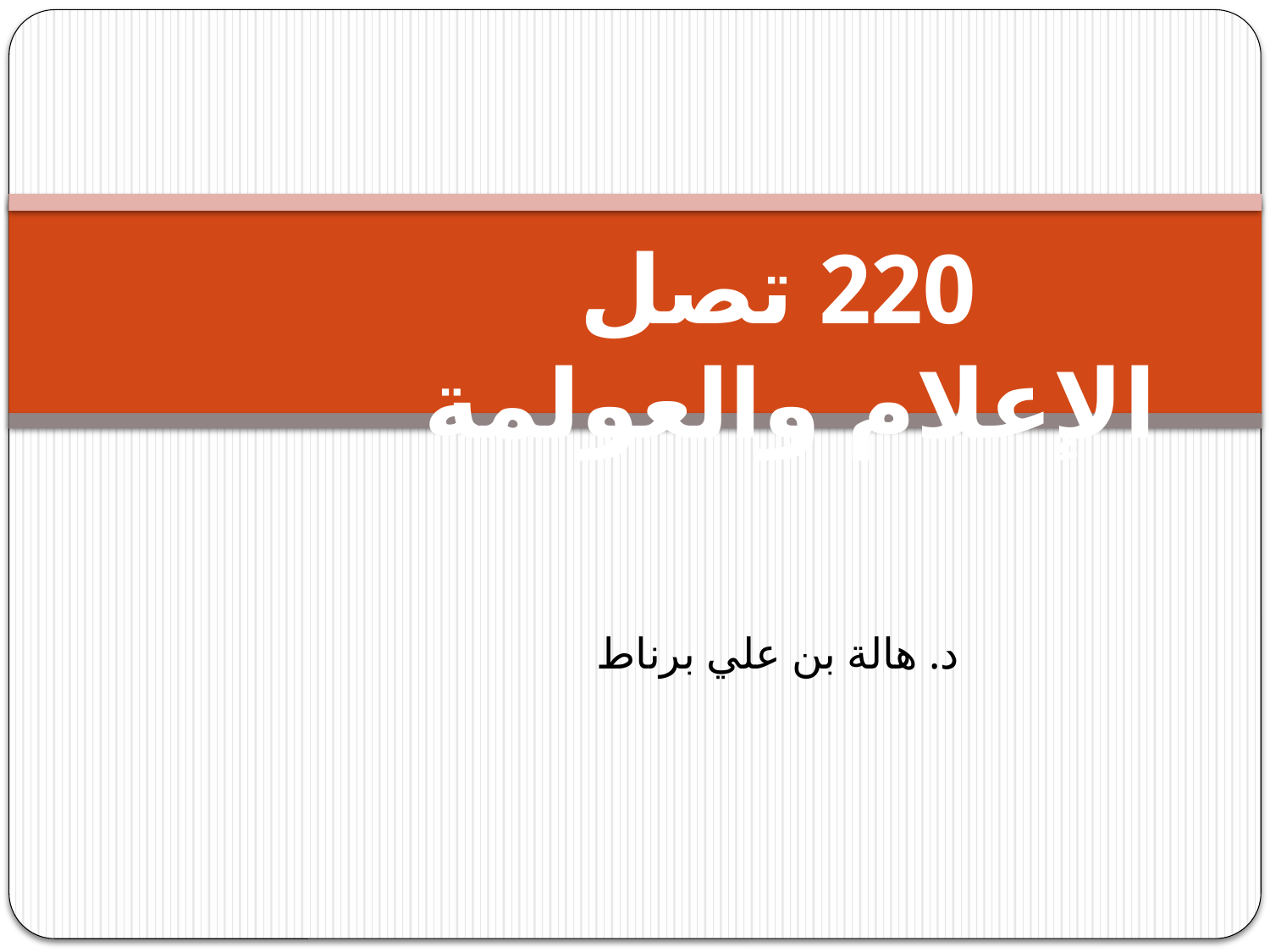

# 220 تصل الإعلام والعولمة د. هالة بن علي برناط